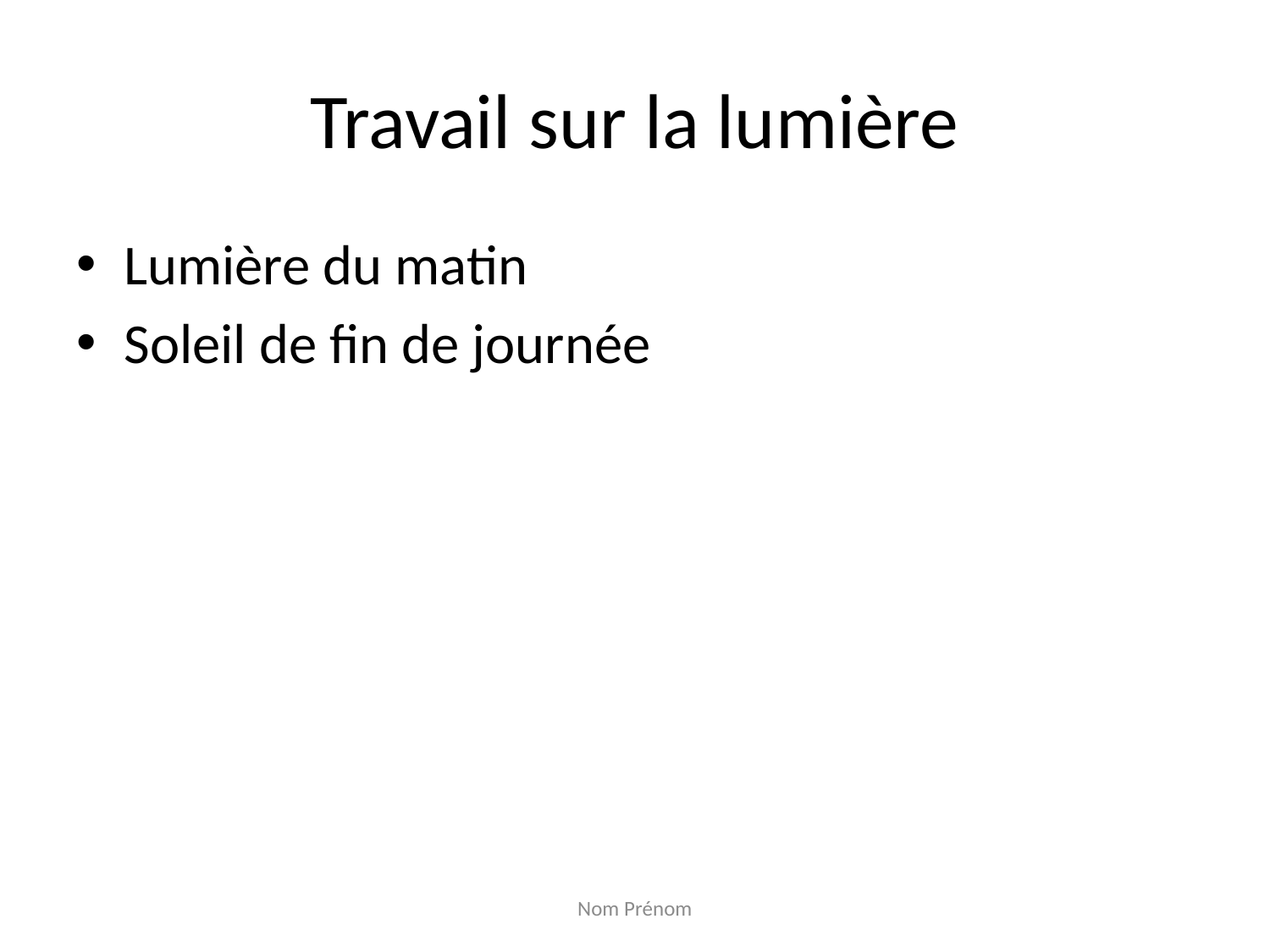

# Travail sur la lumière
Lumière du matin
Soleil de fin de journée

Nom Prénom